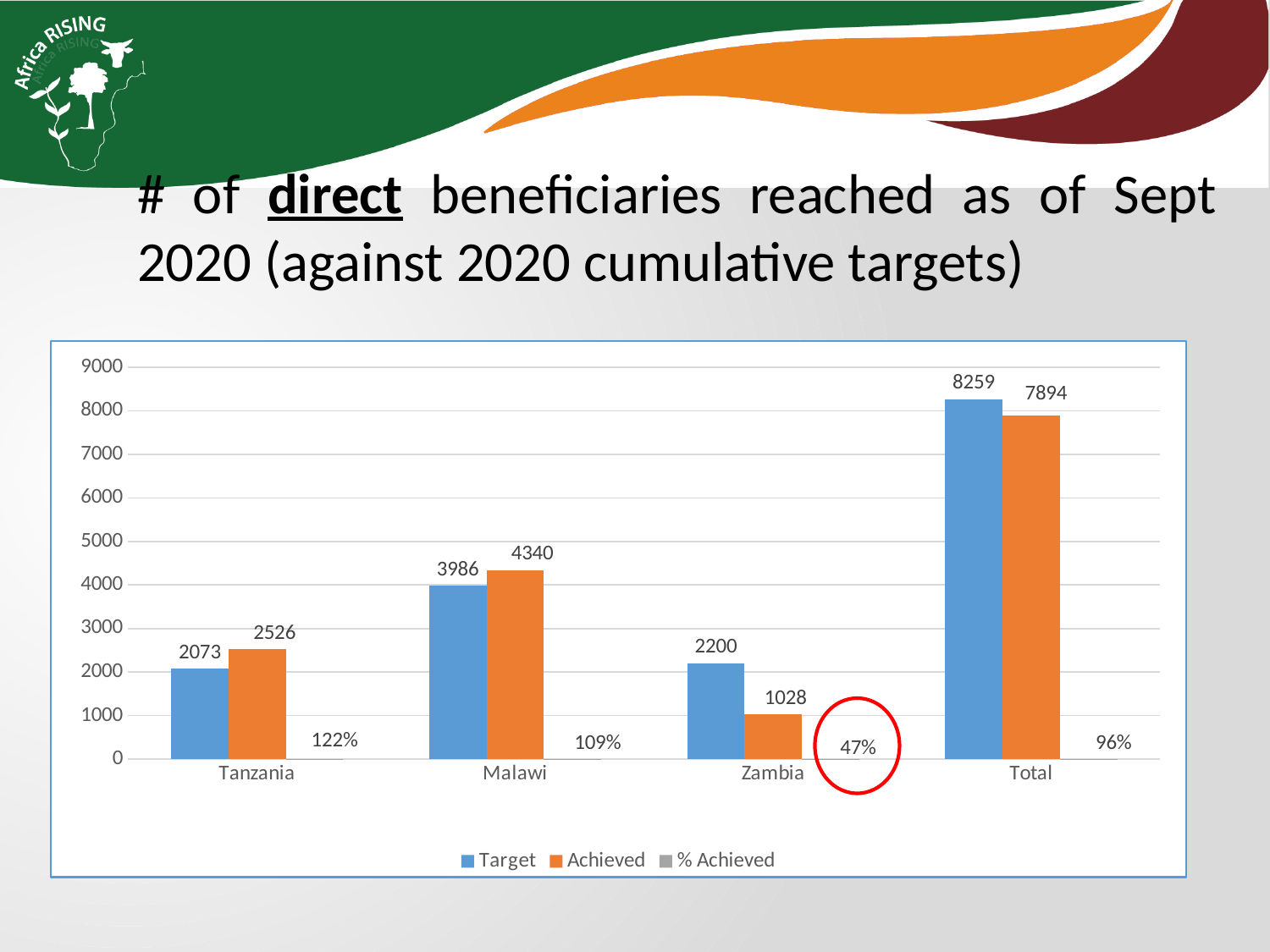

# of direct beneficiaries reached as of Sept 2020 (against 2020 cumulative targets)

### Chart

| Category | Target | Achieved | % Achieved |
|---|---|---|---|
| Tanzania | 2073.0 | 2526.0 | 1.21852387843705 |
| Malawi | 3986.0 | 4340.0 | 1.08881083793276 |
| Zambia | 2200.0 | 1028.0 | 0.467272727272727 |
| Total | 8259.0 | 7894.0 | 0.955805787625621 |